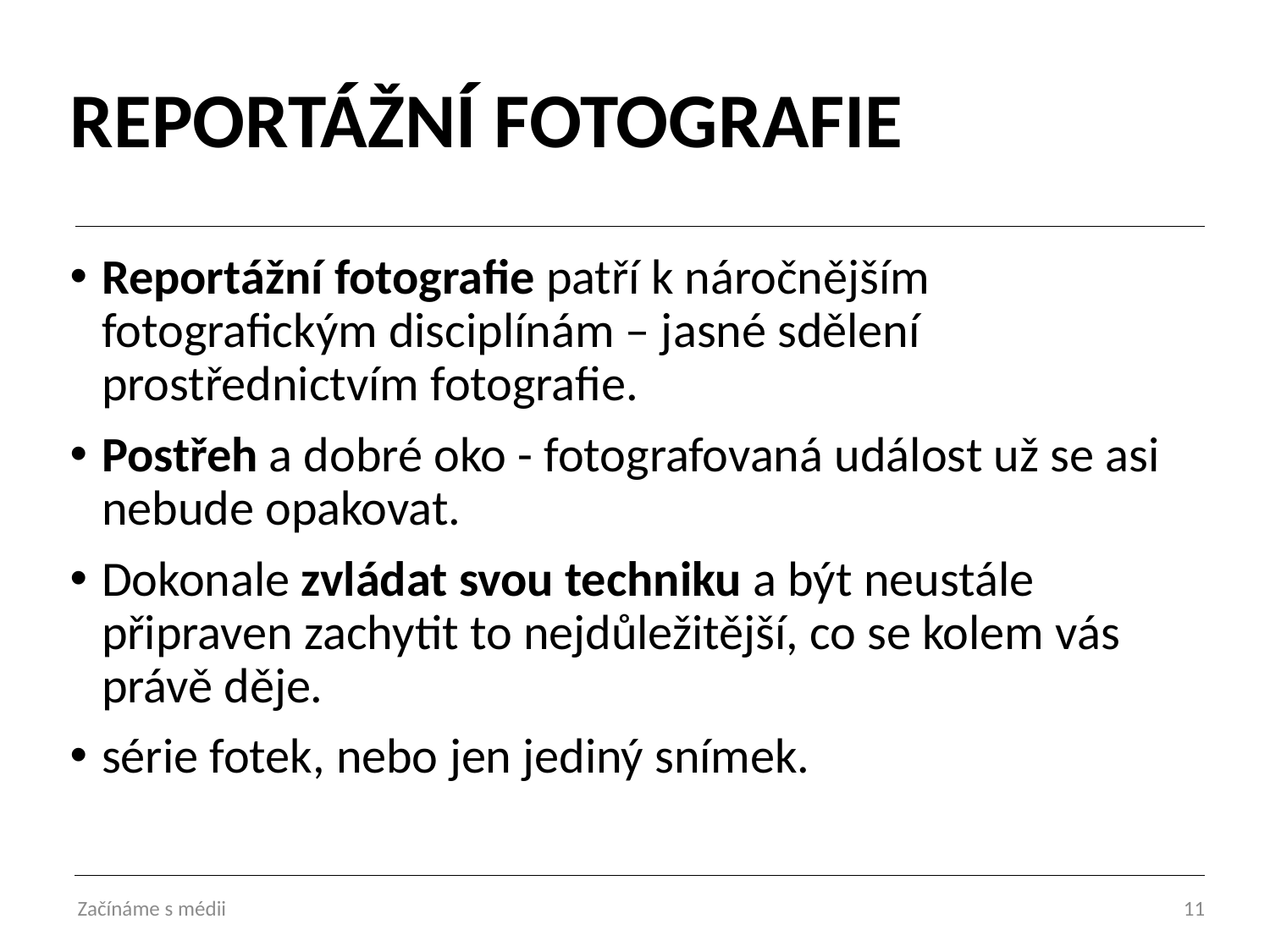

# REPORTÁŽNÍ FOTOGRAFIE
Reportážní fotografie patří k náročnějším fotografickým disciplínám – jasné sdělení prostřednictvím fotografie.
Postřeh a dobré oko - fotografovaná událost už se asi nebude opakovat.
Dokonale zvládat svou techniku a být neustále připraven zachytit to nejdůležitější, co se kolem vás právě děje.
série fotek, nebo jen jediný snímek.

Začínáme s médii
11